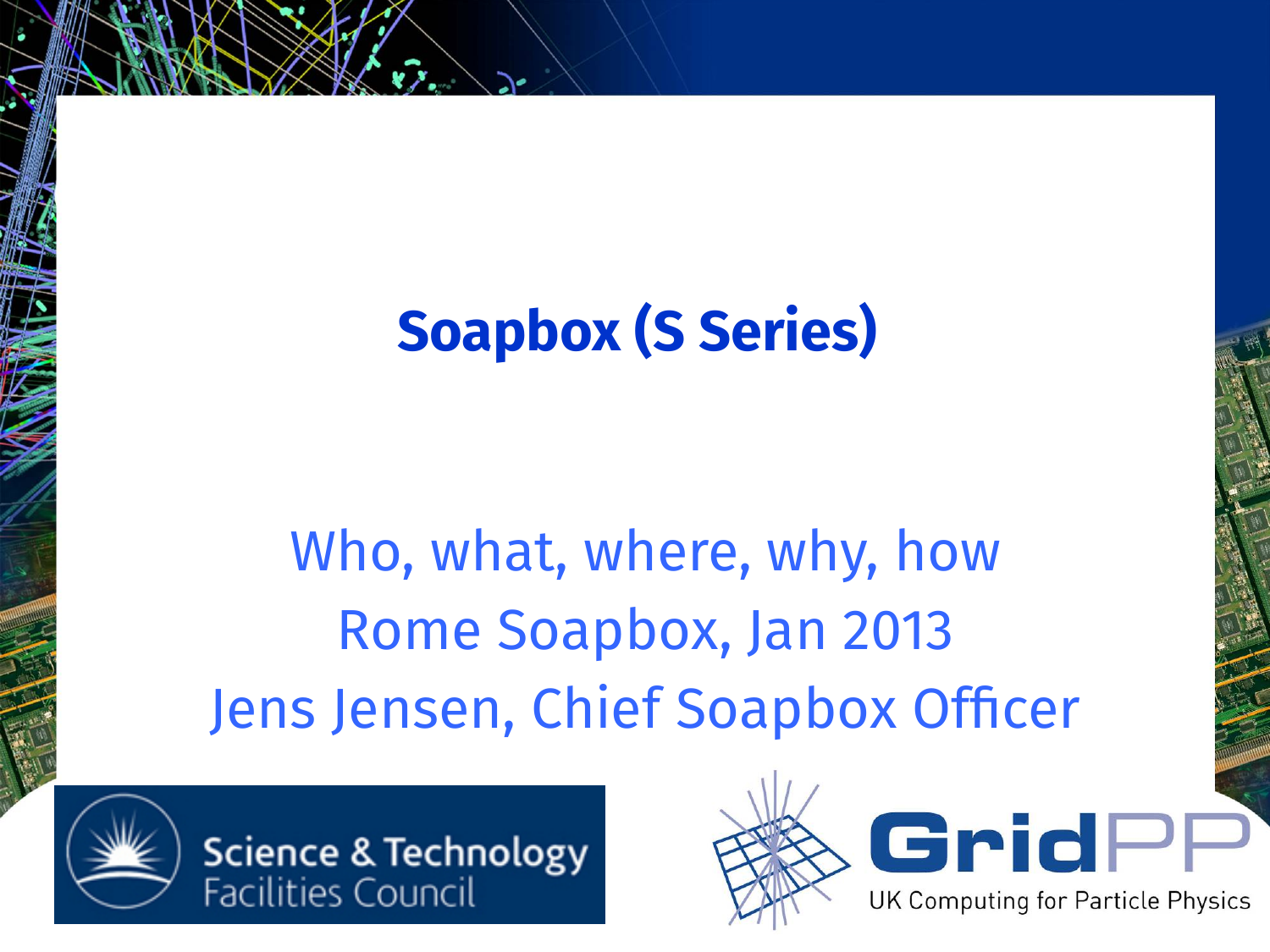

# Soapbox (S Series)
Who, what, where, why, how
Rome Soapbox, Jan 2013
Jens Jensen, Chief Soapbox Officer